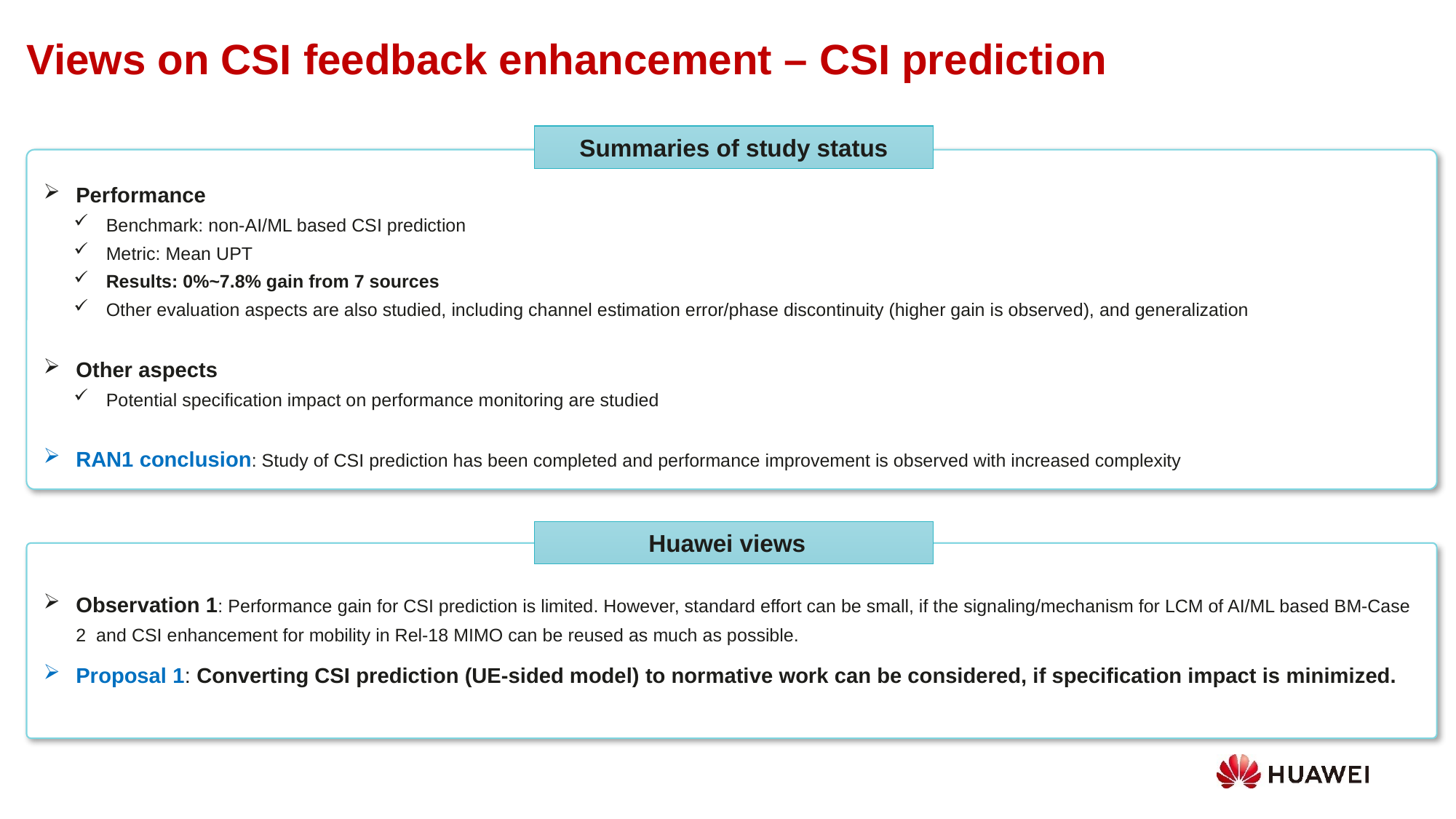

Views on CSI feedback enhancement – CSI prediction
Summaries of study status

Performance
Benchmark: non-AI/ML based CSI prediction
Metric: Mean UPT
Results: 0%~7.8% gain from 7 sources
Other evaluation aspects are also studied, including channel estimation error/phase discontinuity (higher gain is observed), and generalization

Other aspects
Potential specification impact on performance monitoring are studied

RAN1 conclusion: Study of CSI prediction has been completed and performance improvement is observed with increased complexity
Huawei views

Observation 1: Performance gain for CSI prediction is limited. However, standard effort can be small, if the signaling/mechanism for LCM of AI/ML based BM-Case 2  and CSI enhancement for mobility in Rel-18 MIMO can be reused as much as possible.
Proposal 1: Converting CSI prediction (UE-sided model) to normative work can be considered, if specification impact is minimized.